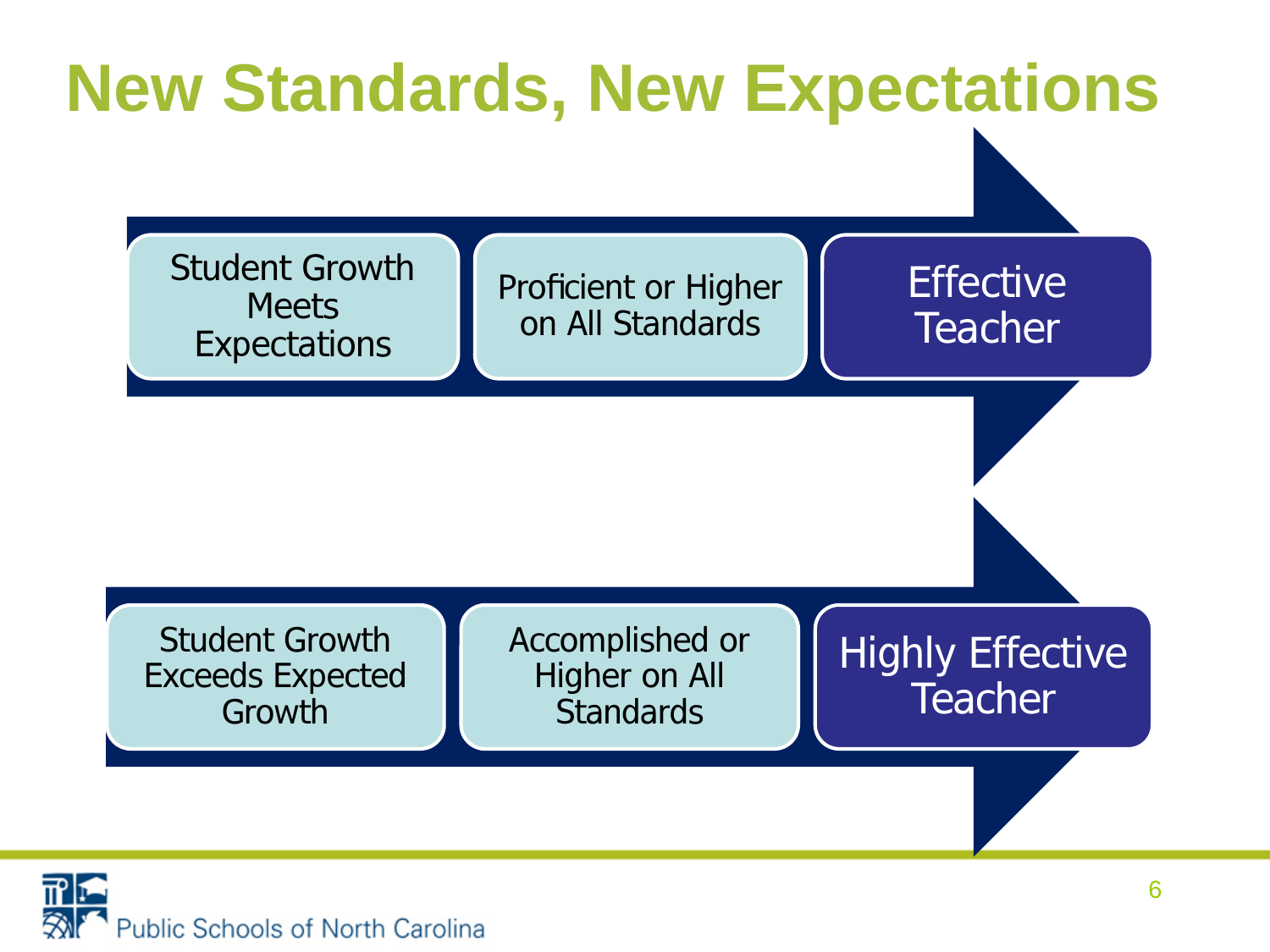

# New Standards, New Expectations
Student Growth Meets Expectations
Proficient or Higher on All Standards
Effective Teacher
Student Growth Exceeds Expected Growth
Accomplished or Higher on All Standards
Highly Effective Teacher
6